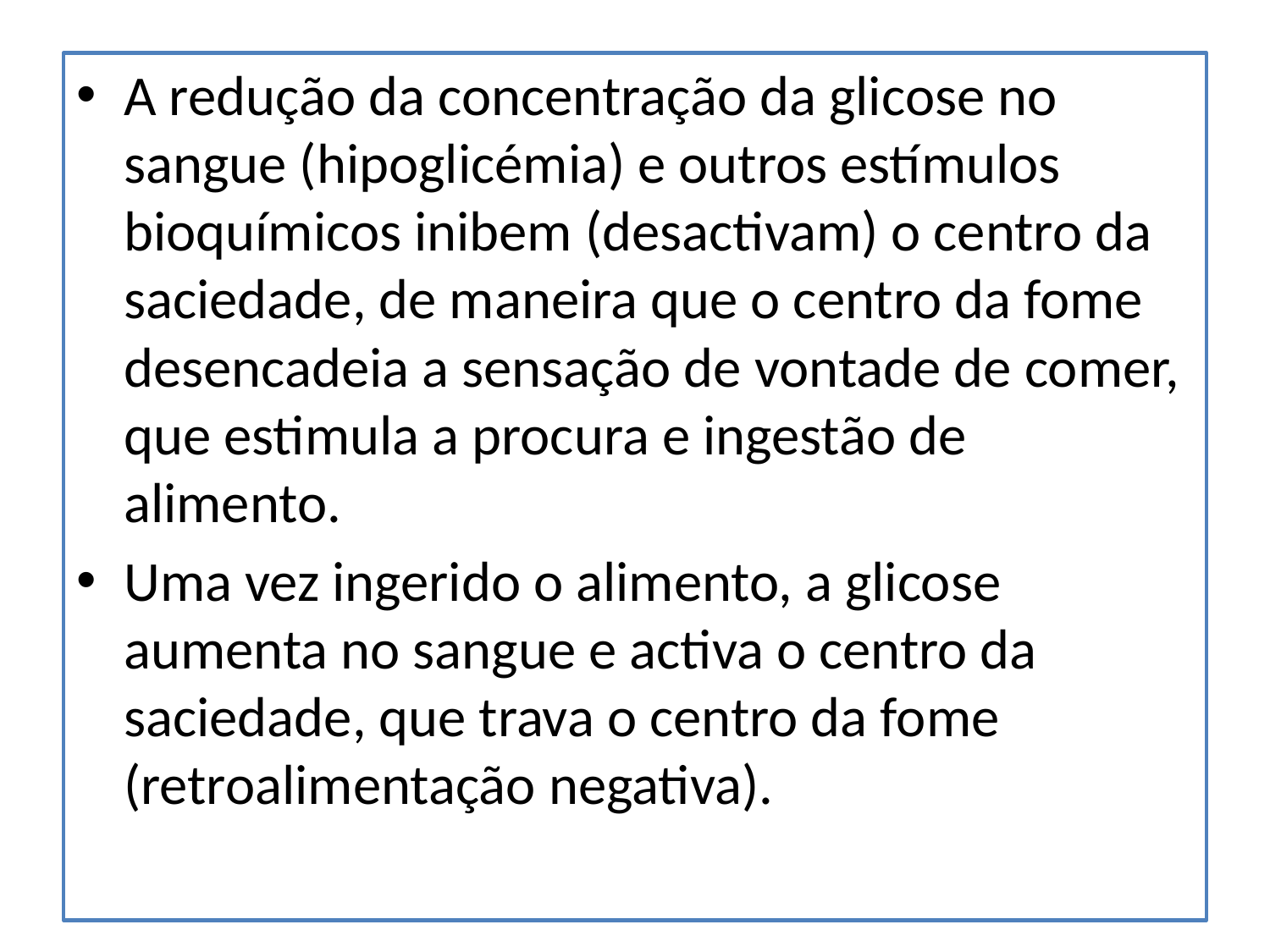

#
A redução da concentração da glicose no sangue (hipoglicémia) e outros estímulos bioquímicos inibem (desactivam) o centro da saciedade, de maneira que o centro da fome desencadeia a sensação de vontade de comer, que estimula a procura e ingestão de alimento.
Uma vez ingerido o alimento, a glicose aumenta no sangue e activa o centro da saciedade, que trava o centro da fome (retroalimentação negativa).